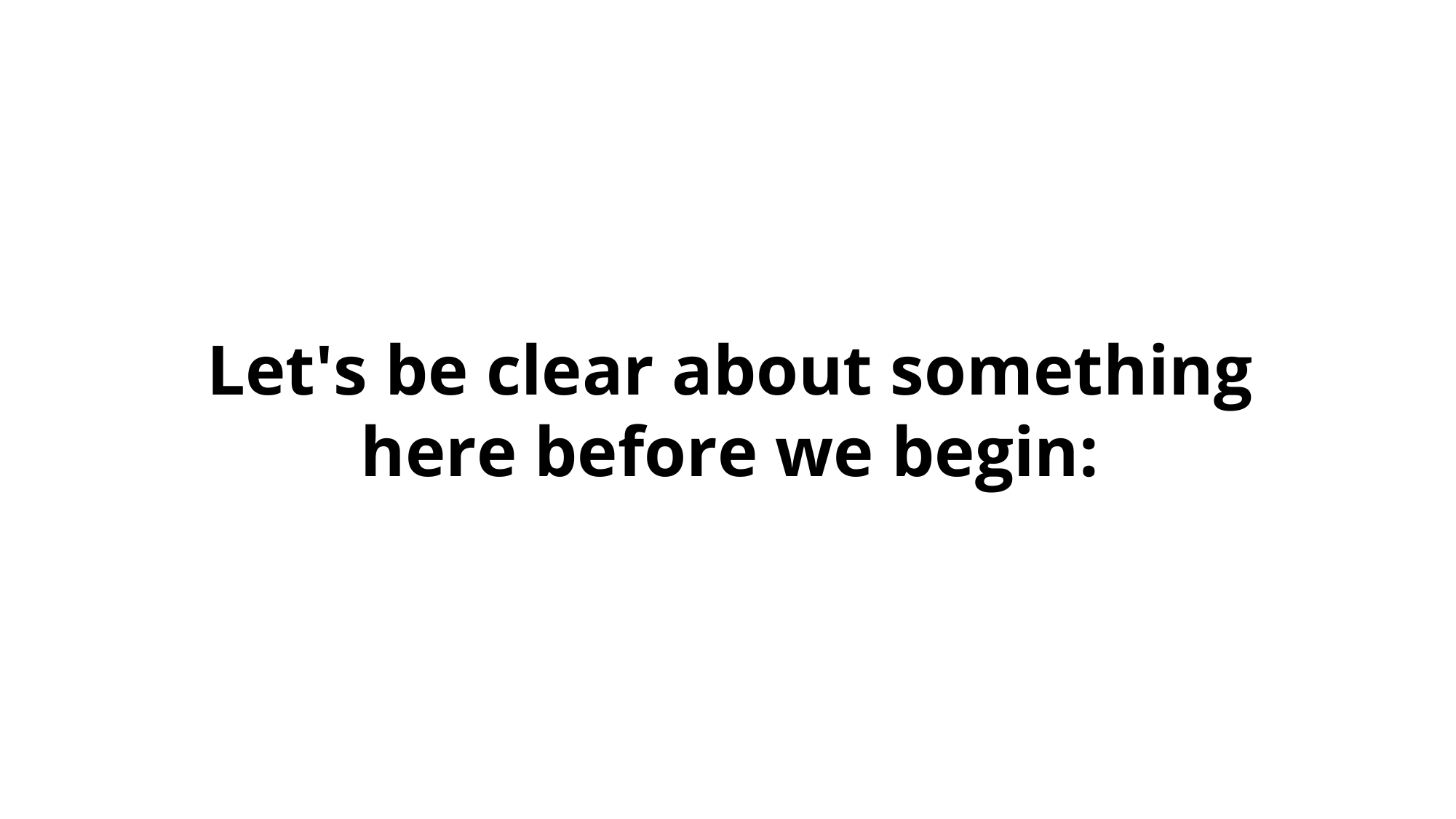

Let's be clear about something here before we begin: